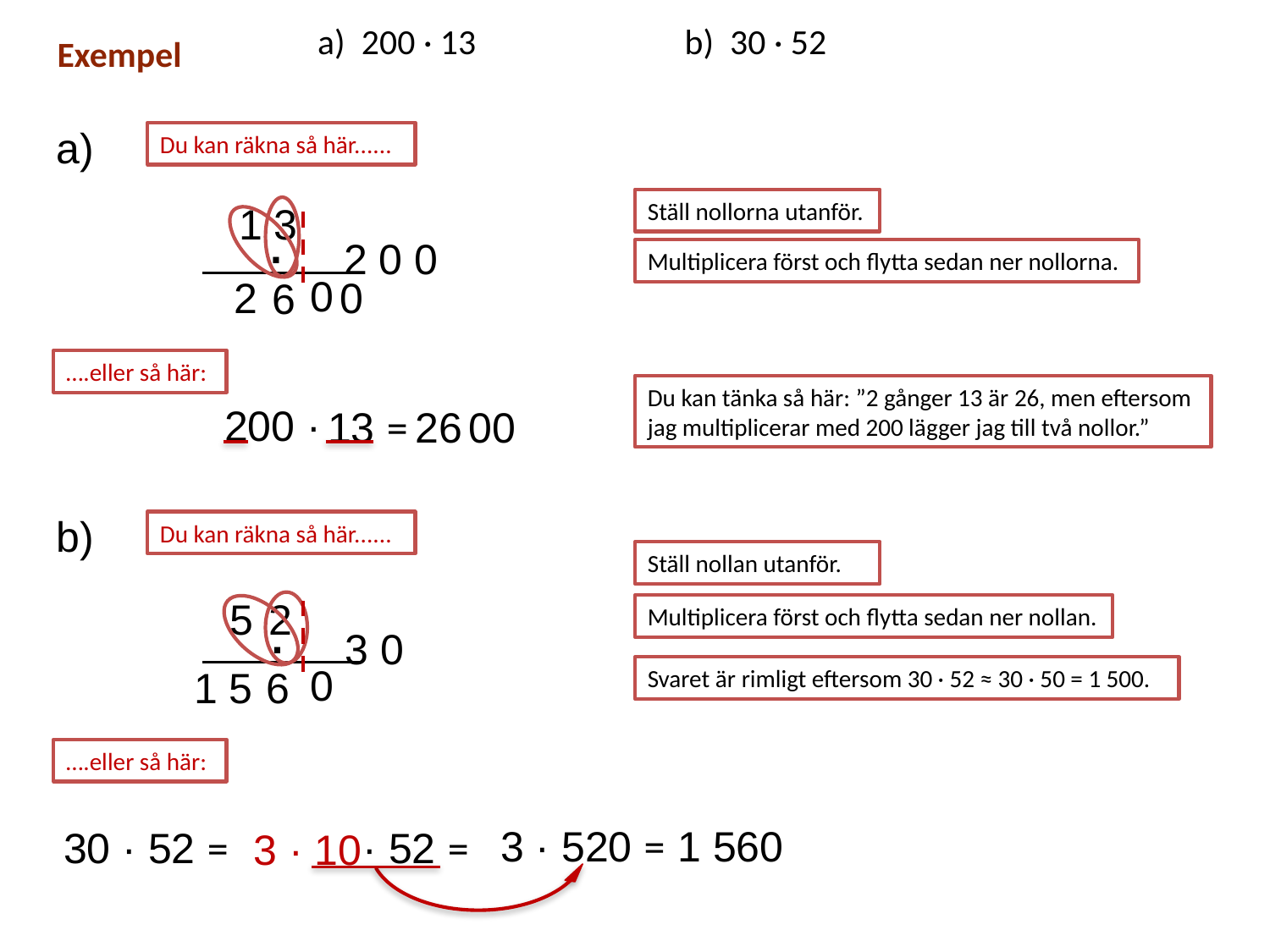

Exempel
| a) 200 · 13 |
| --- |
| b) 30 · 52 |
| --- |
a)
Du kan räkna så här......
Ställ nollorna utanför.
1 3

	 ·     2 0 0
Multiplicera först och flytta sedan ner nollorna.
0
0
2
6
….eller så här:
Du kan tänka så här: ”2 gånger 13 är 26, men eftersom jag multiplicerar med 200 lägger jag till två nollor.”
200 ·
26
00
 13 =
b)
Du kan räkna så här......
Ställ nollan utanför.

5   2

Multiplicera först och flytta sedan ner nollan.
	 ·     3 0
0
6
1 5
Svaret är rimligt eftersom 30 · 52 ≈ 30 · 50 = 1 500.
….eller så här:

1 560
3 · 520 =
30 · 52 =
· 52 =
3 · 10